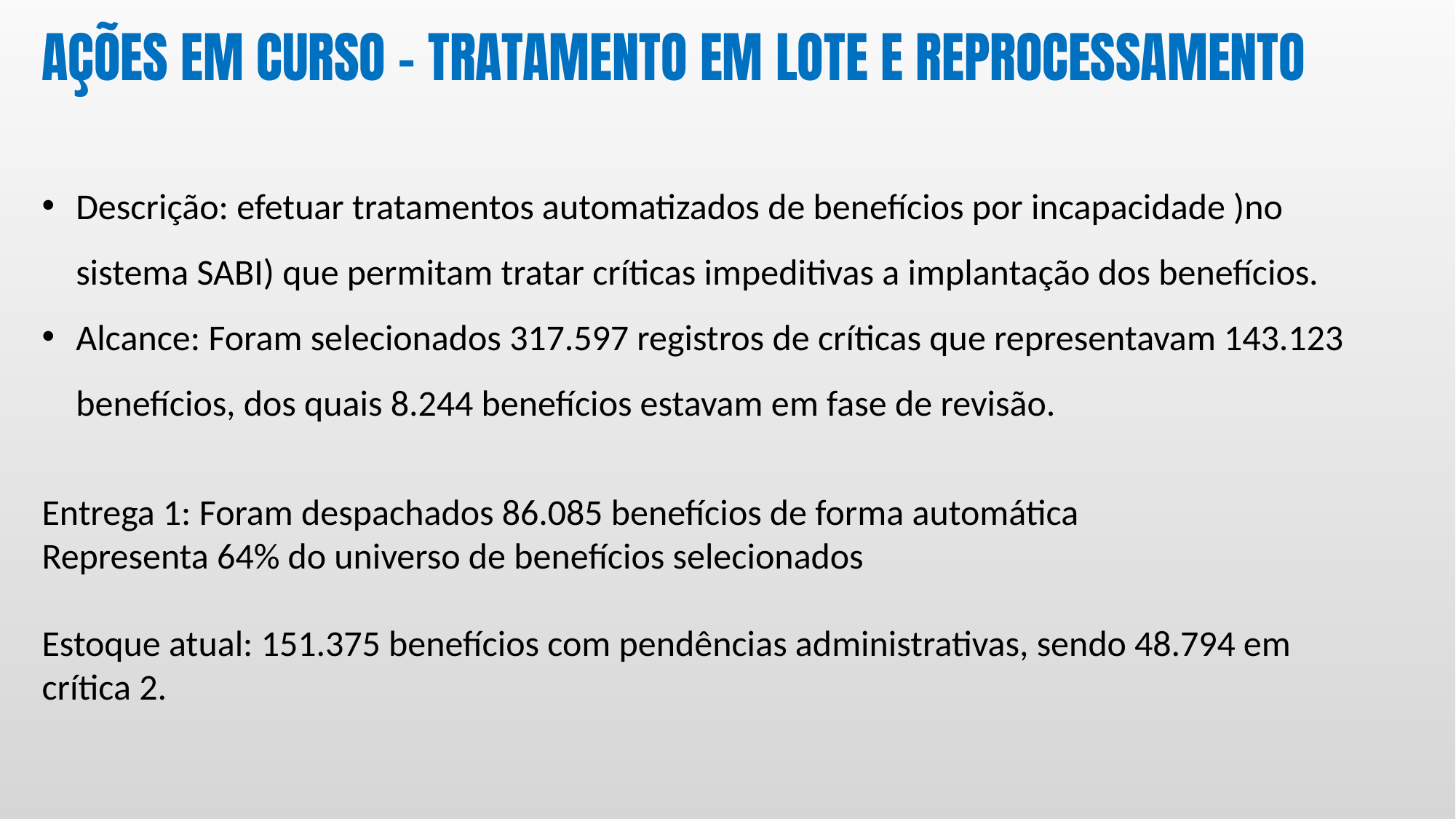

AÇÕES EM CURSO – TRATAMENTO EM LOTE E REPROCESSAMENTO

Descrição: efetuar tratamentos automatizados de benefícios por incapacidade )no sistema SABI) que permitam tratar críticas impeditivas a implantação dos benefícios.
Alcance: Foram selecionados 317.597 registros de críticas que representavam 143.123 benefícios, dos quais 8.244 benefícios estavam em fase de revisão.

Entrega 1: Foram despachados 86.085 benefícios de forma automática
Representa 64% do universo de benefícios selecionados

Estoque atual: 151.375 benefícios com pendências administrativas, sendo 48.794 em crítica 2.